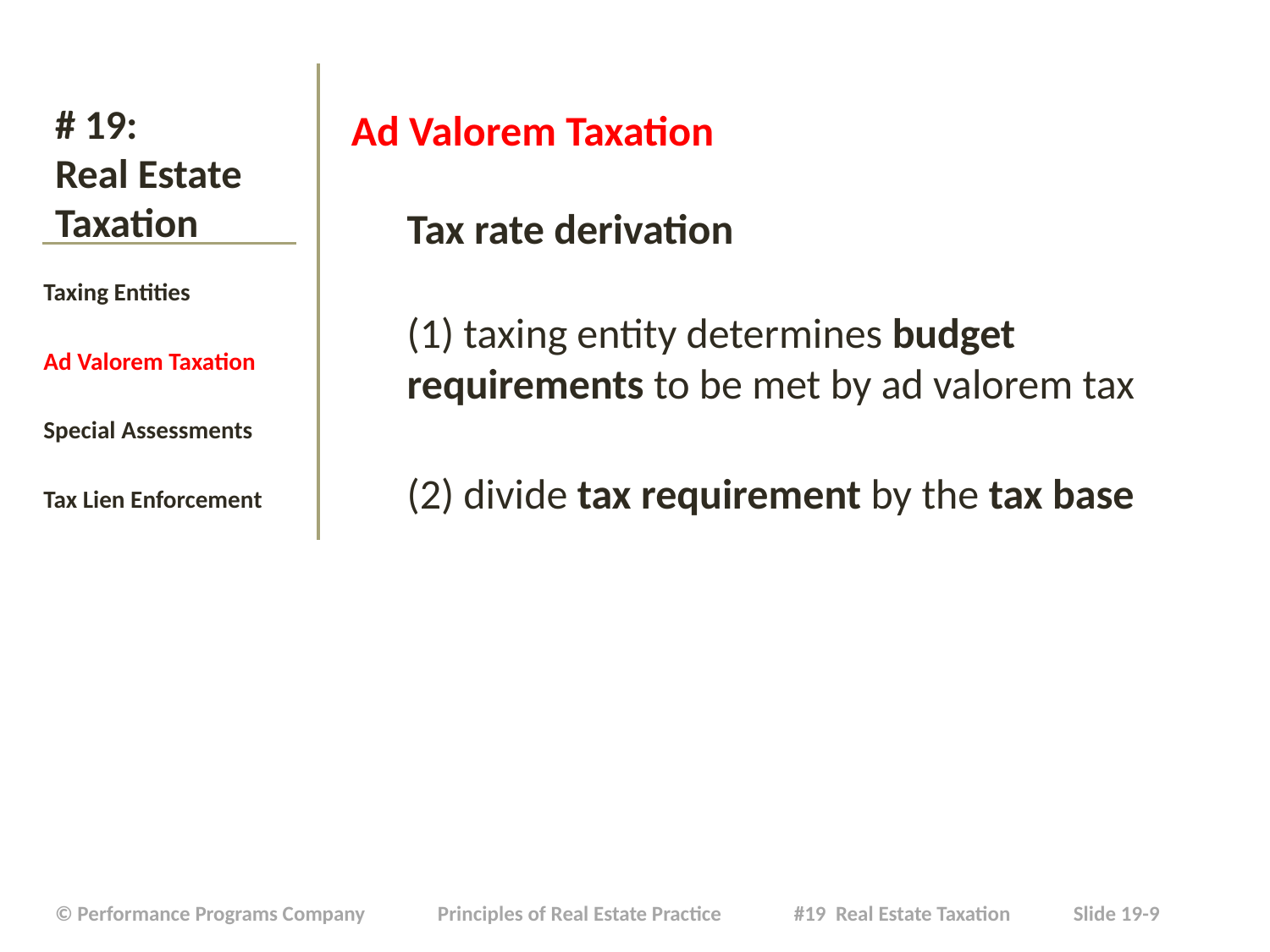

Ad Valorem Taxation

Tax rate derivation

(1) taxing entity determines budget requirements to be met by ad valorem tax
(2) divide tax requirement by the tax base

# # 19: Real Estate Taxation

Taxing Entities

Ad Valorem Taxation

Special Assessments

Tax Lien Enforcement

| © Performance Programs Company Principles of Real Estate Practice #19 Real Estate Taxation Slide 19-9 |
| --- |